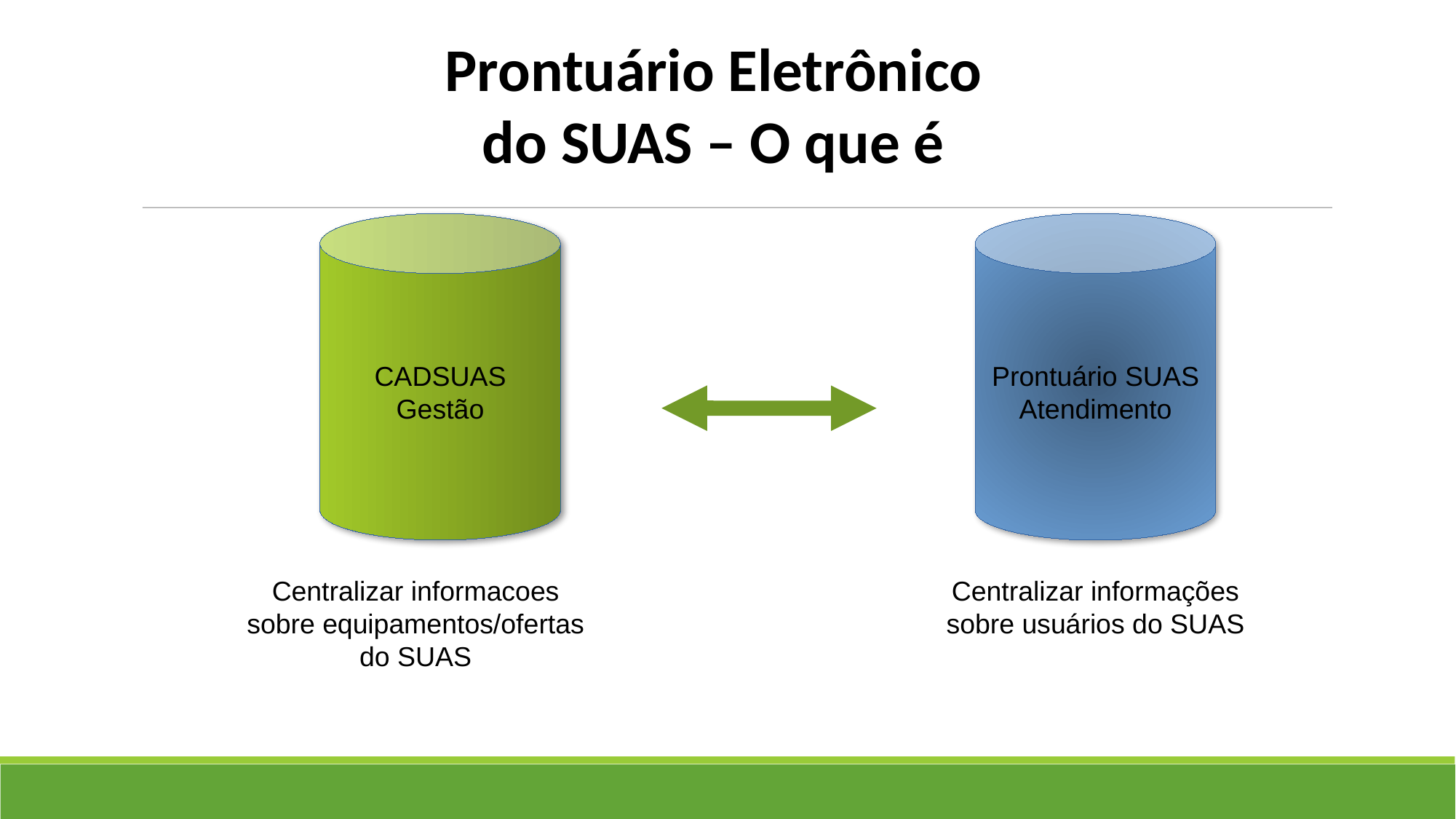

Prontuário Eletrônico do SUAS – O que é
CADSUAS
Gestão
Prontuário SUAS
Atendimento

Centralizar informacoes sobre equipamentos/ofertas do SUAS
Centralizar informações sobre usuários do SUAS